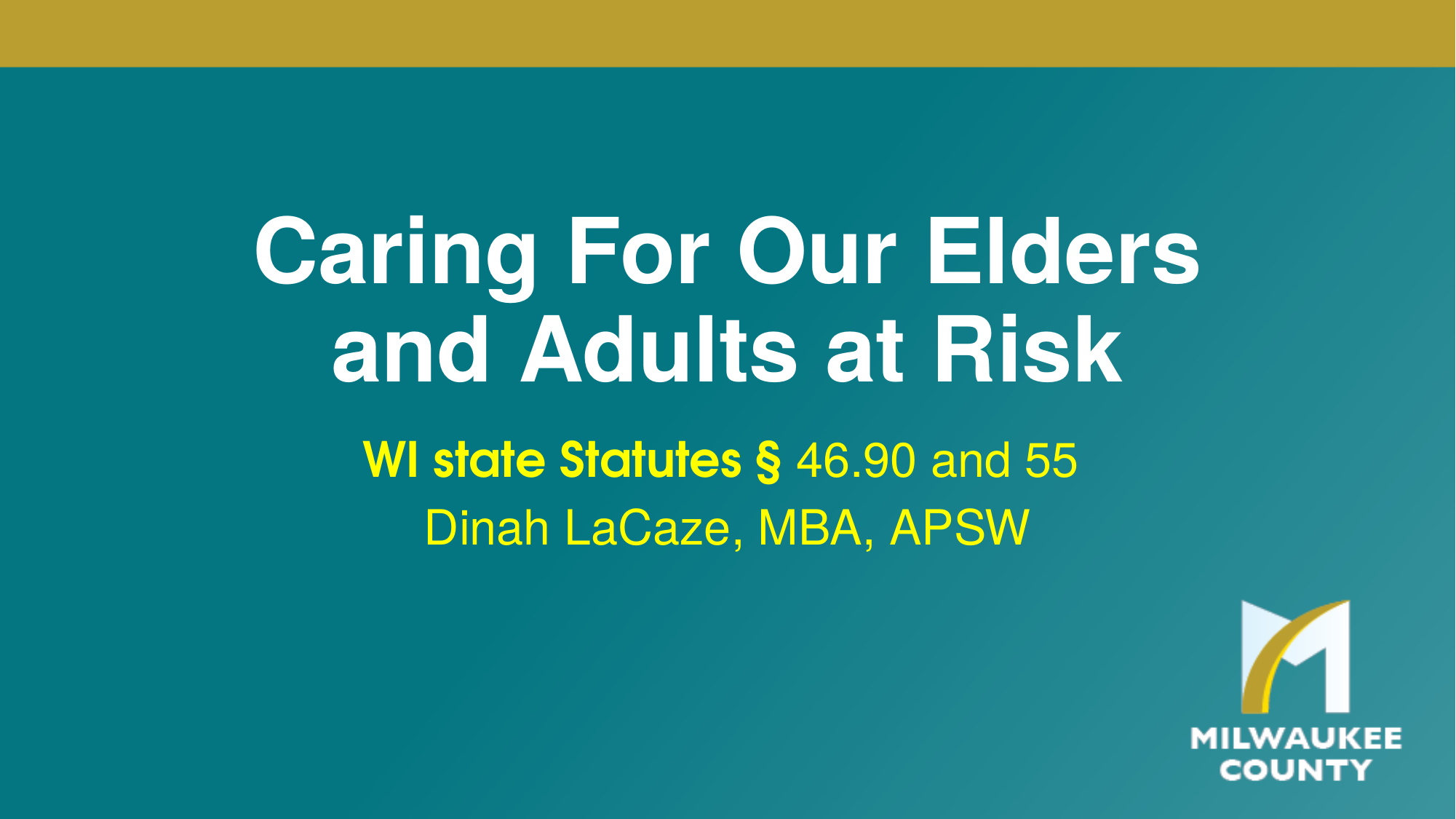

# Caring For Our Elders and Adults at Risk
WI state Statutes § 46.90 and 55
Dinah LaCaze, MBA, APSW